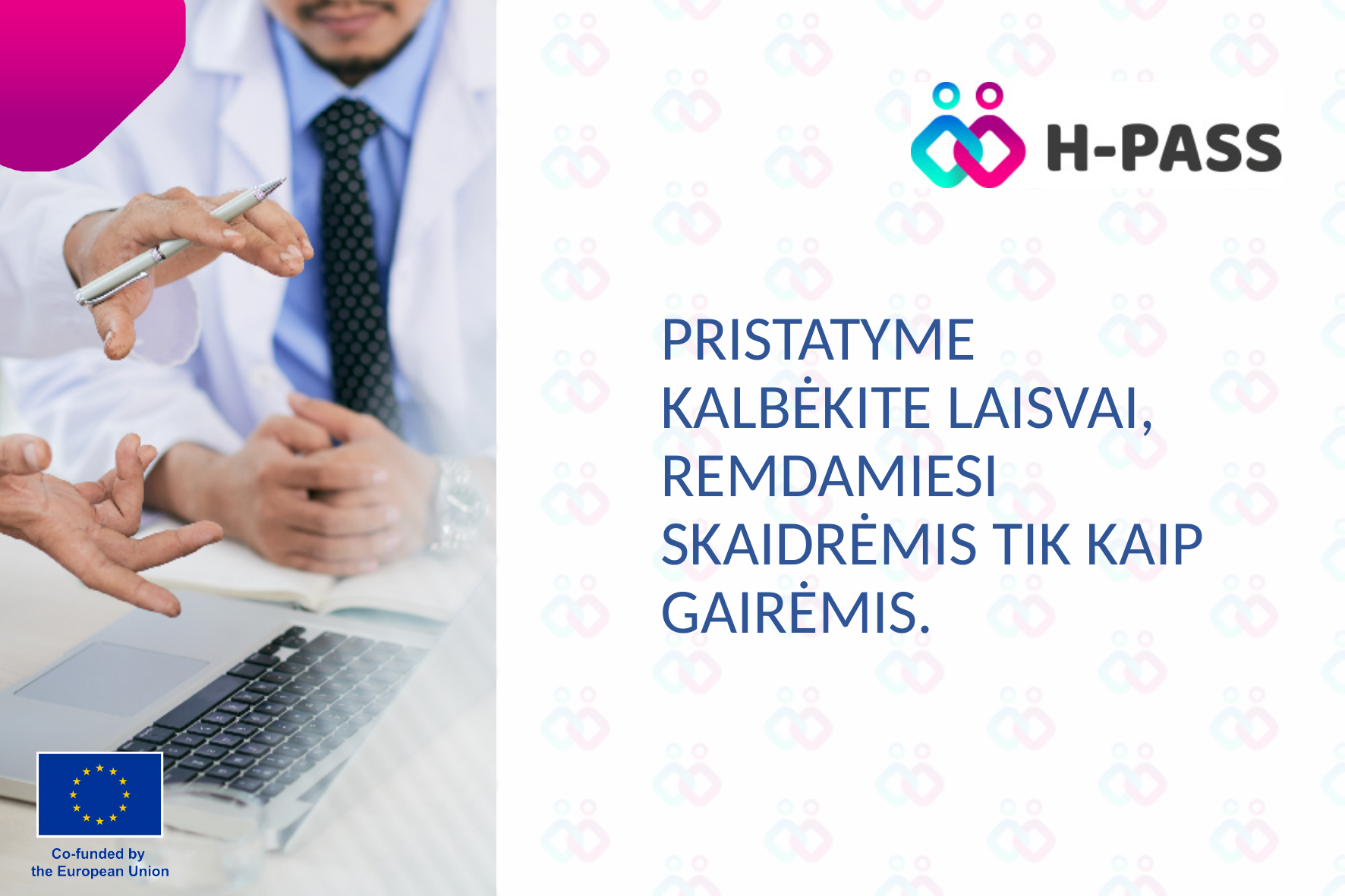

# PRISTATYME KALBĖKITE LAISVAI, REMDAMIESI SKAIDRĖMIS TIK KAIP GAIRĖMIS.